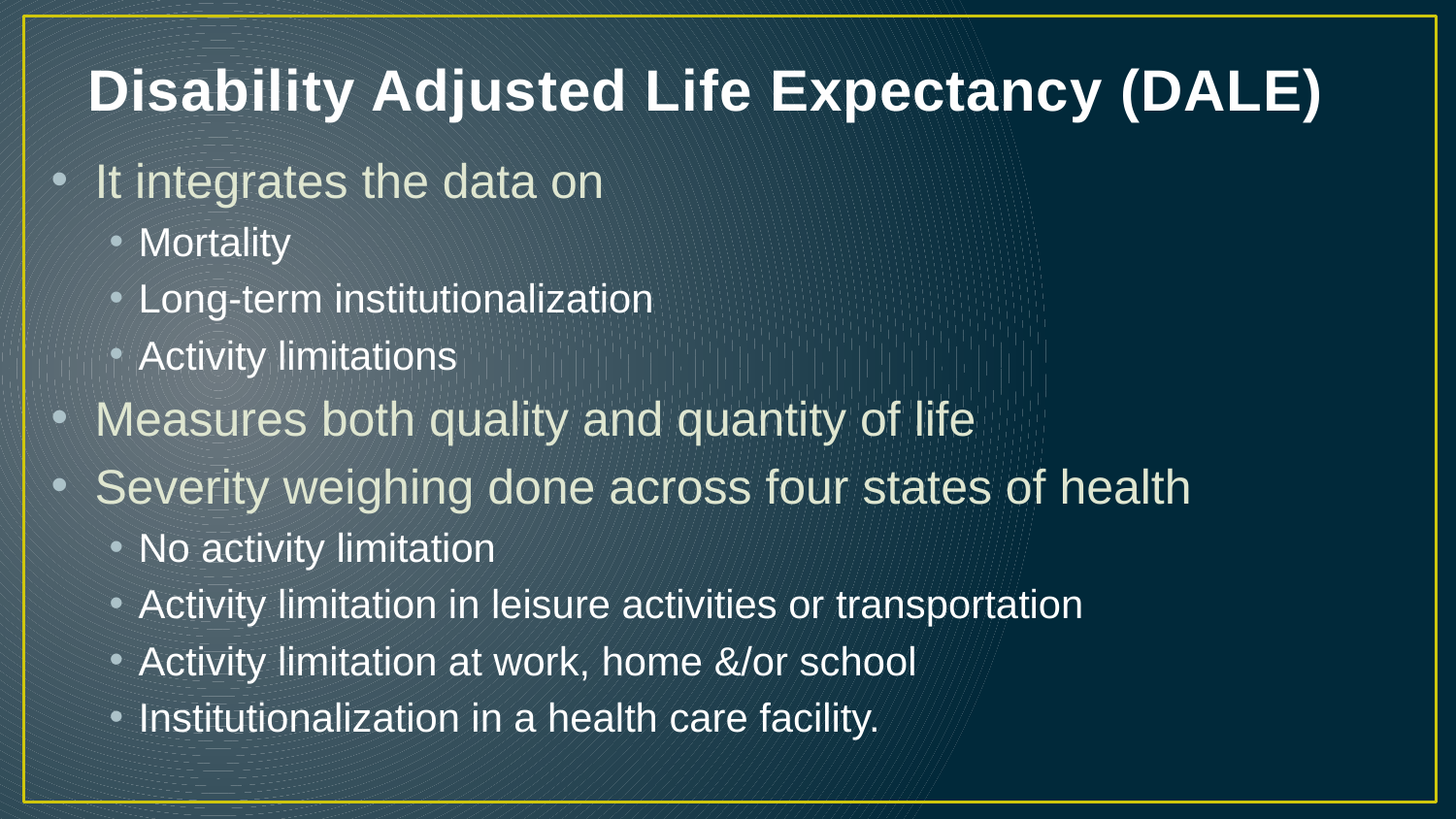

# Disability Adjusted Life Expectancy (DALE)
It integrates the data on
Mortality
Long-term institutionalization
Activity limitations
Measures both quality and quantity of life
Severity weighing done across four states of health
No activity limitation
Activity limitation in leisure activities or transportation
Activity limitation at work, home &/or school
Institutionalization in a health care facility.